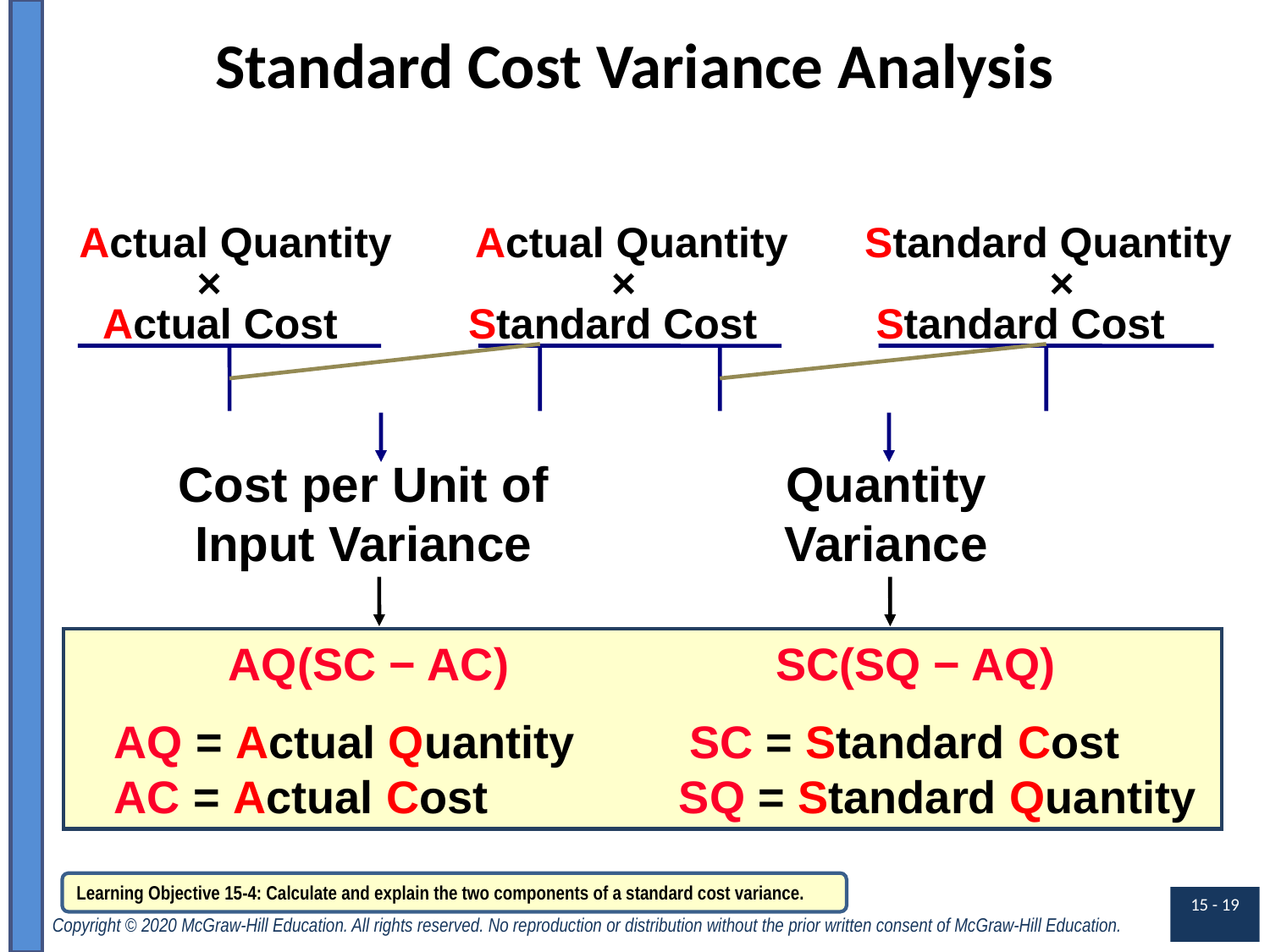

# Standard Cost Variance Analysis
  Actual Quantity       Actual Quantity	    Standard Quantity
            ×                                 ×                                   ×
    Actual Cost           Standard Cost          Standard Cost

Cost per Unit of
Input Variance
Quantity
Variance

            AQ(SC − AC)                     SC(SQ − AQ)
   AQ = Actual Quantity         SC = Standard Cost
   AC = Actual Cost               SQ = Standard Quantity
Learning Objective 15-4: Calculate and explain the two components of a standard cost variance.